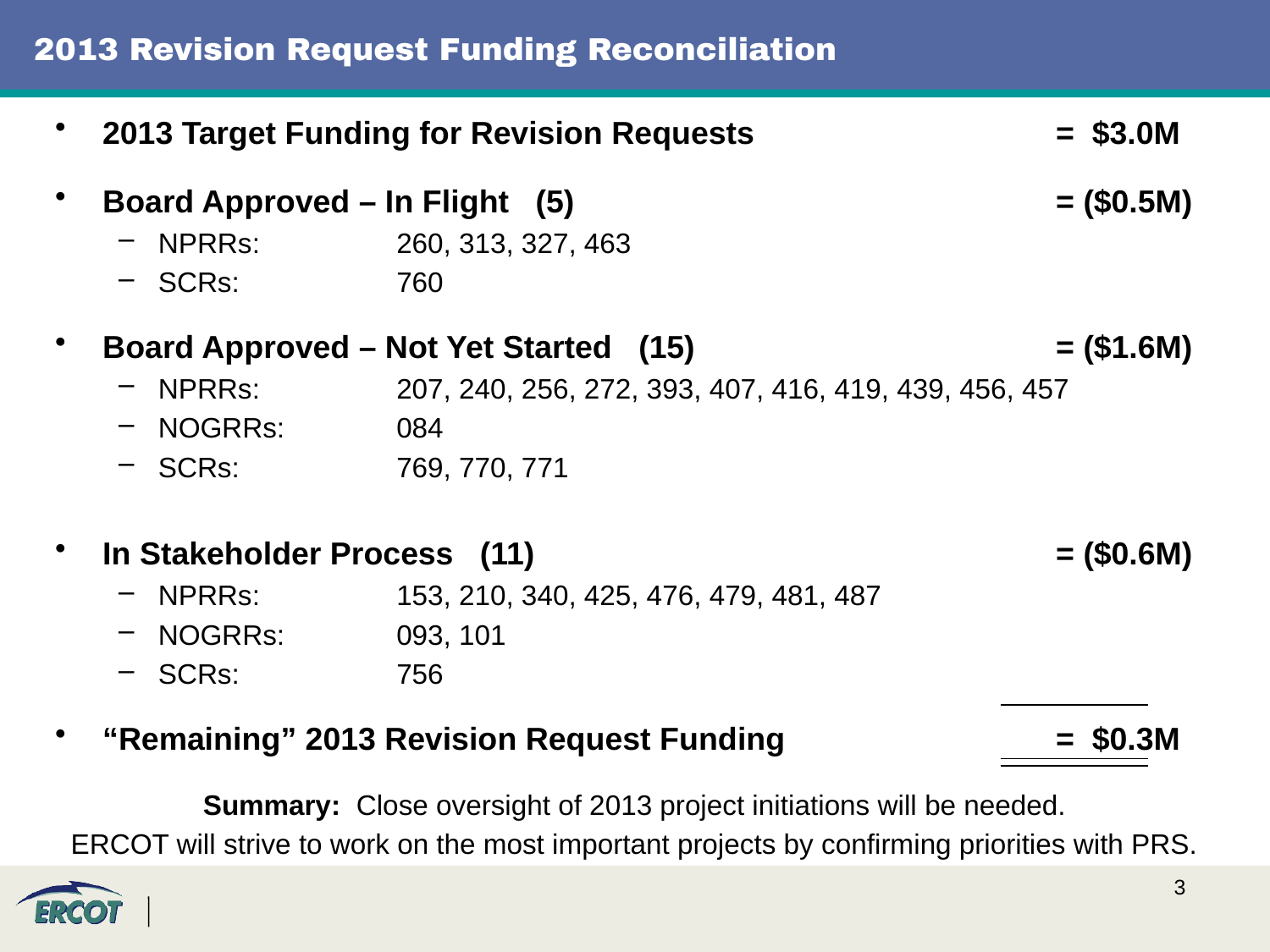

# 2013 Revision Request Funding Reconciliation
2013 Target Funding for Revision Requests 	=  $3.0M

Board Approved – In Flight   (5)	= ($0.5M)
NPRRs: 	260, 313, 327, 463
SCRs: 	760

Board Approved – Not Yet Started   (15)	= ($1.6M)
NPRRs: 	207, 240, 256, 272, 393, 407, 416, 419, 439, 456, 457
NOGRRs: 	084
SCRs: 	769, 770, 771

In Stakeholder Process   (11)	= ($0.6M)
NPRRs: 	153, 210, 340, 425, 476, 479, 481, 487
NOGRRs: 	093, 101
SCRs: 	756

“Remaining” 2013 Revision Request Funding	=  $0.3M

Summary:  Close oversight of 2013 project initiations will be needed.
ERCOT will strive to work on the most important projects by confirming priorities with PRS.